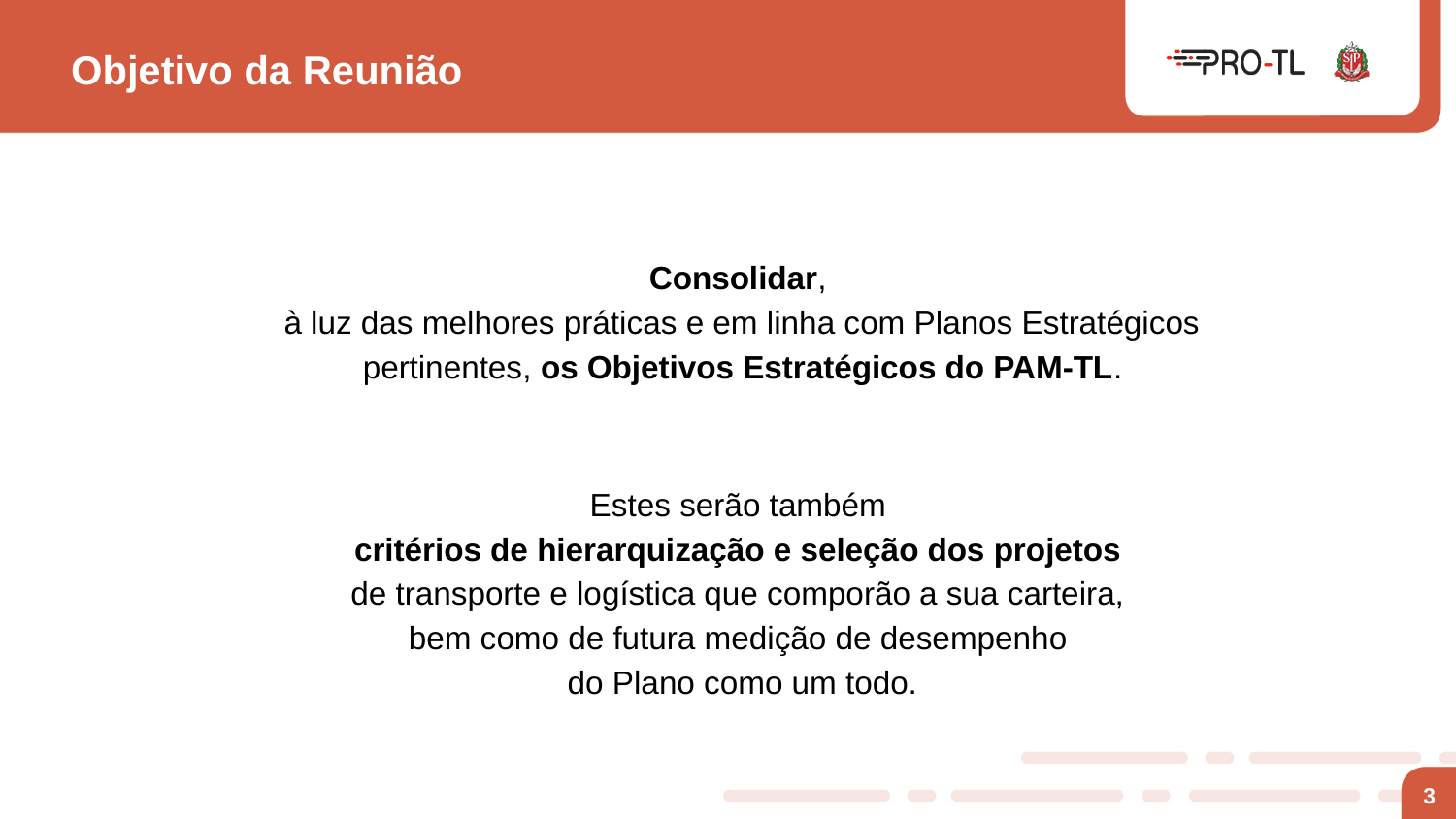

Objetivo da Reunião
Consolidar,
à luz das melhores práticas e em linha com Planos Estratégicos pertinentes, os Objetivos Estratégicos do PAM-TL.

Estes serão também
critérios de hierarquização e seleção dos projetos
de transporte e logística que comporão a sua carteira,
bem como de futura medição de desempenho
do Plano como um todo.
3